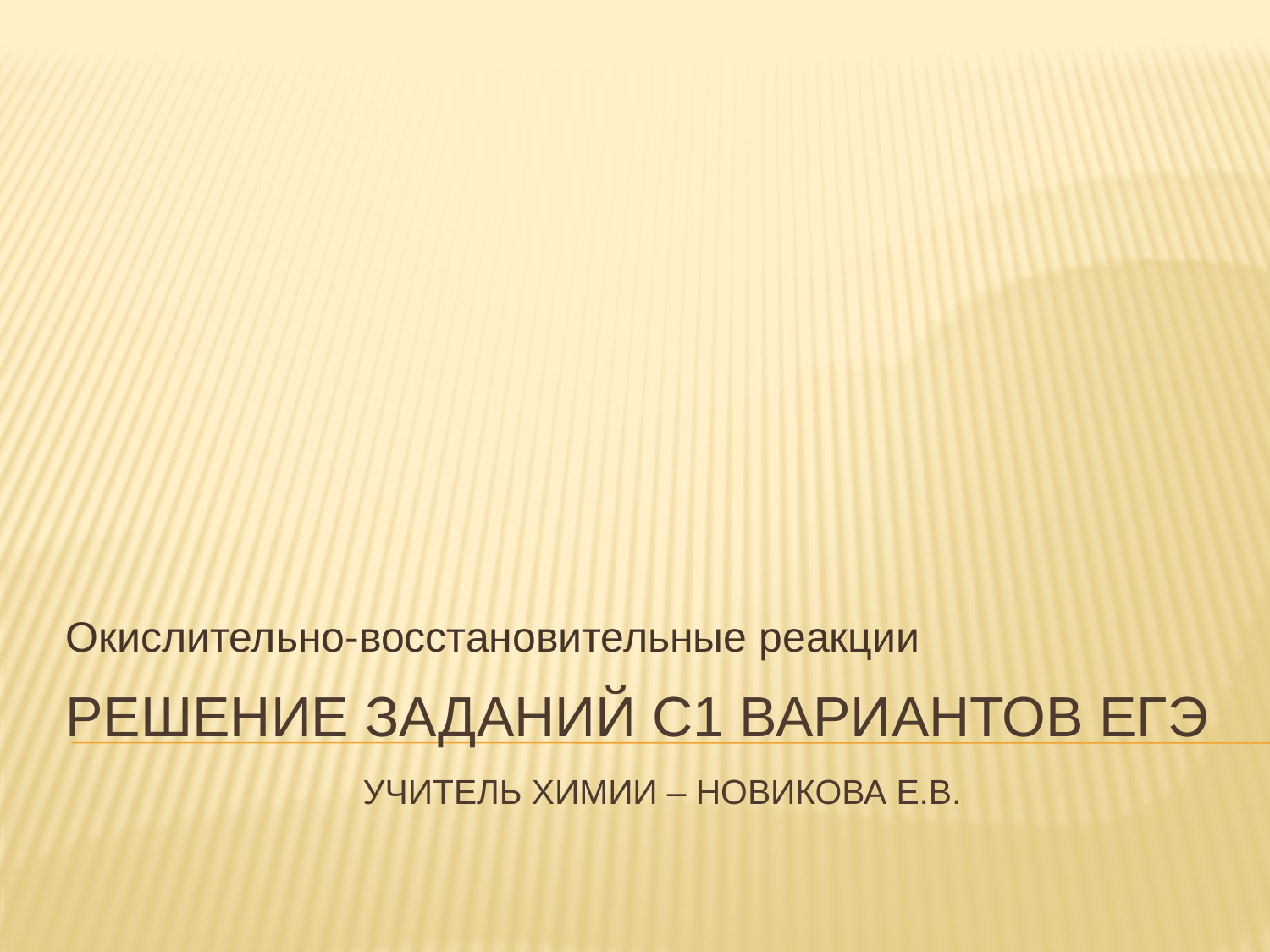

Окислительно-восстановительные реакции
# Решение заданий С1 вариантов ЕГЭ учитель химии – Новикова Е.В.